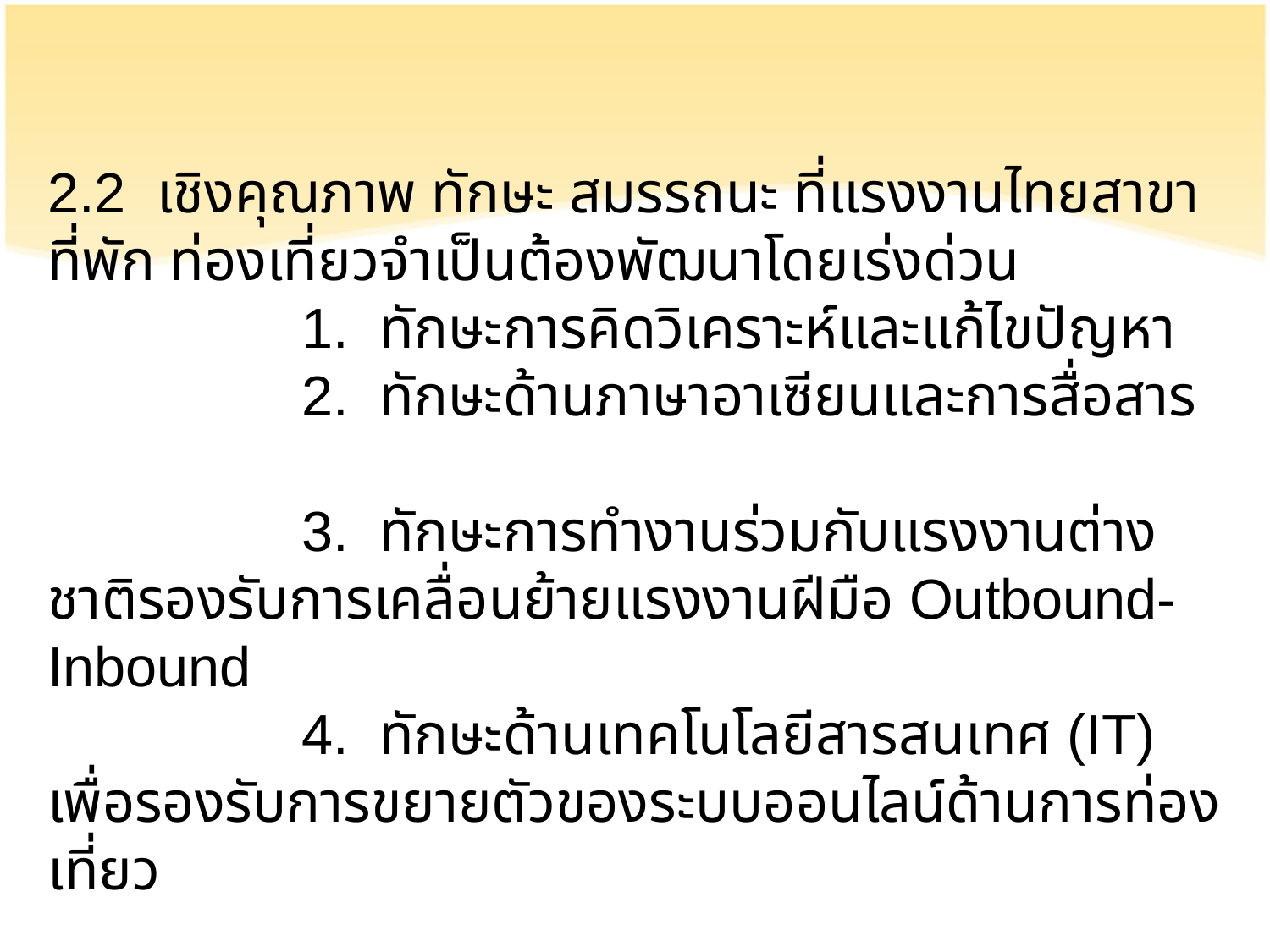

2.2  เชิงคุณภาพ ทักษะ สมรรถนะ ที่แรงงานไทยสาขาที่พัก ท่องเที่ยวจำเป็นต้องพัฒนาโดยเร่งด่วน
		1.  ทักษะการคิดวิเคราะห์และแก้ไขปัญหา
		2.  ทักษะด้านภาษาอาเซียนและการสื่อสาร
		3.  ทักษะการทำงานร่วมกับแรงงานต่างชาติรองรับการเคลื่อนย้ายแรงงานฝีมือ Outbound-Inbound
		4.  ทักษะด้านเทคโนโลยีสารสนเทศ (IT) เพื่อรองรับการขยายตัวของระบบออนไลน์ด้านการท่องเที่ยว